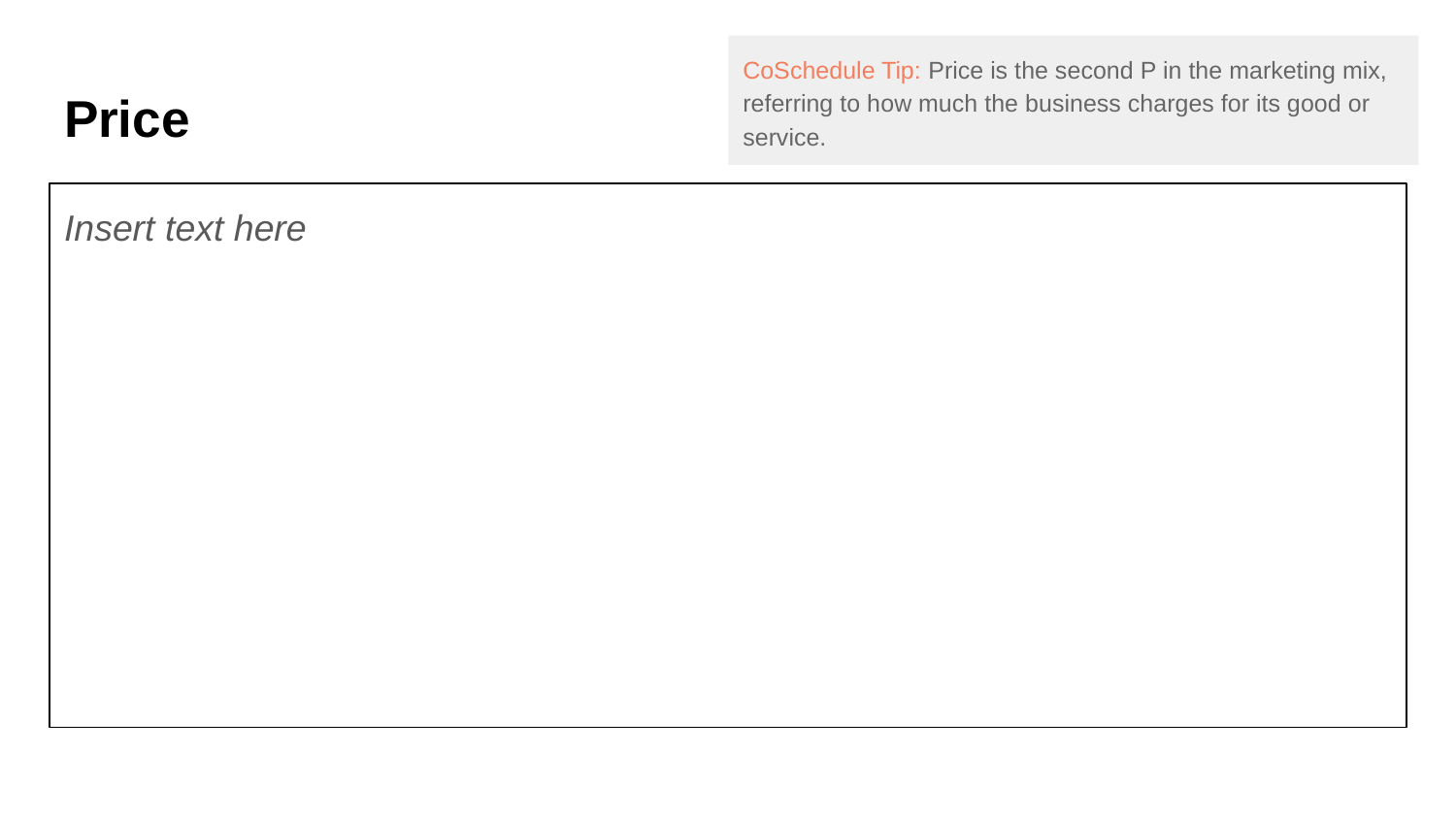

CoSchedule Tip: Price is the second P in the marketing mix, referring to how much the business charges for its good or service.
# Price
Insert text here